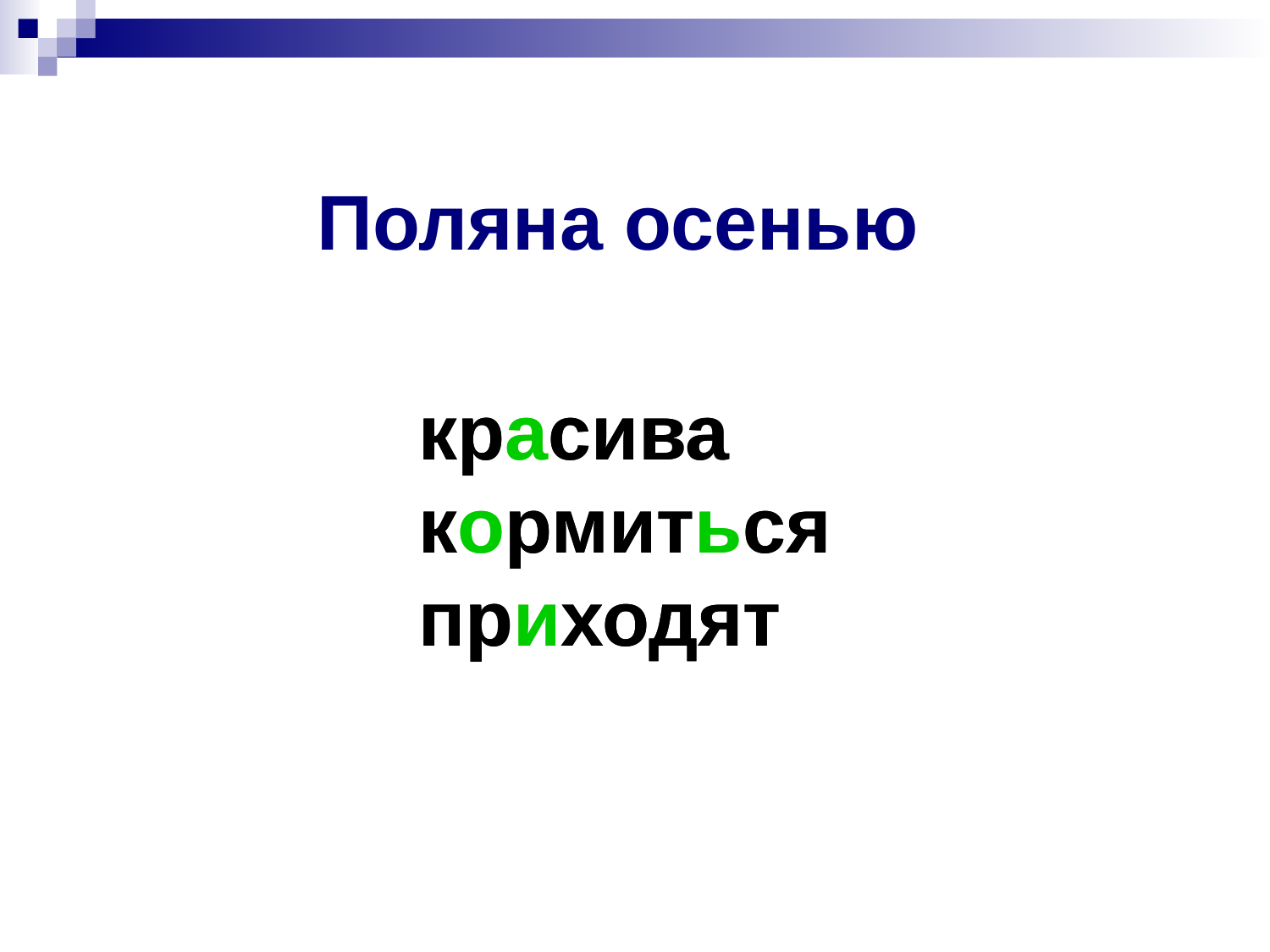

Поляна осенью
красива
кормиться
приходят
красива
кормиться
приходят